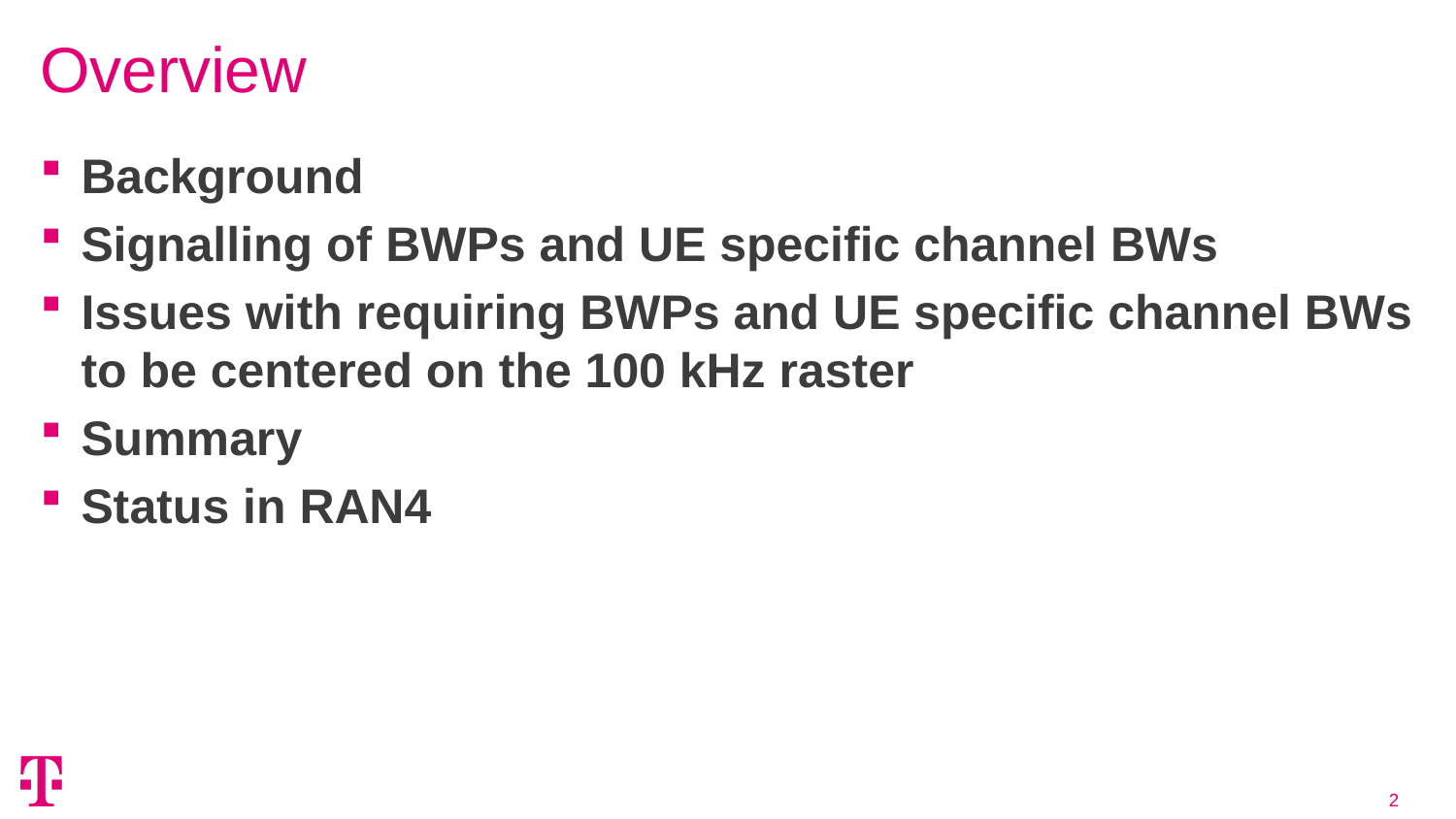

# Overview
Background
Signalling of BWPs and UE specific channel BWs
Issues with requiring BWPs and UE specific channel BWs to be centered on the 100 kHz raster
Summary
Status in RAN4